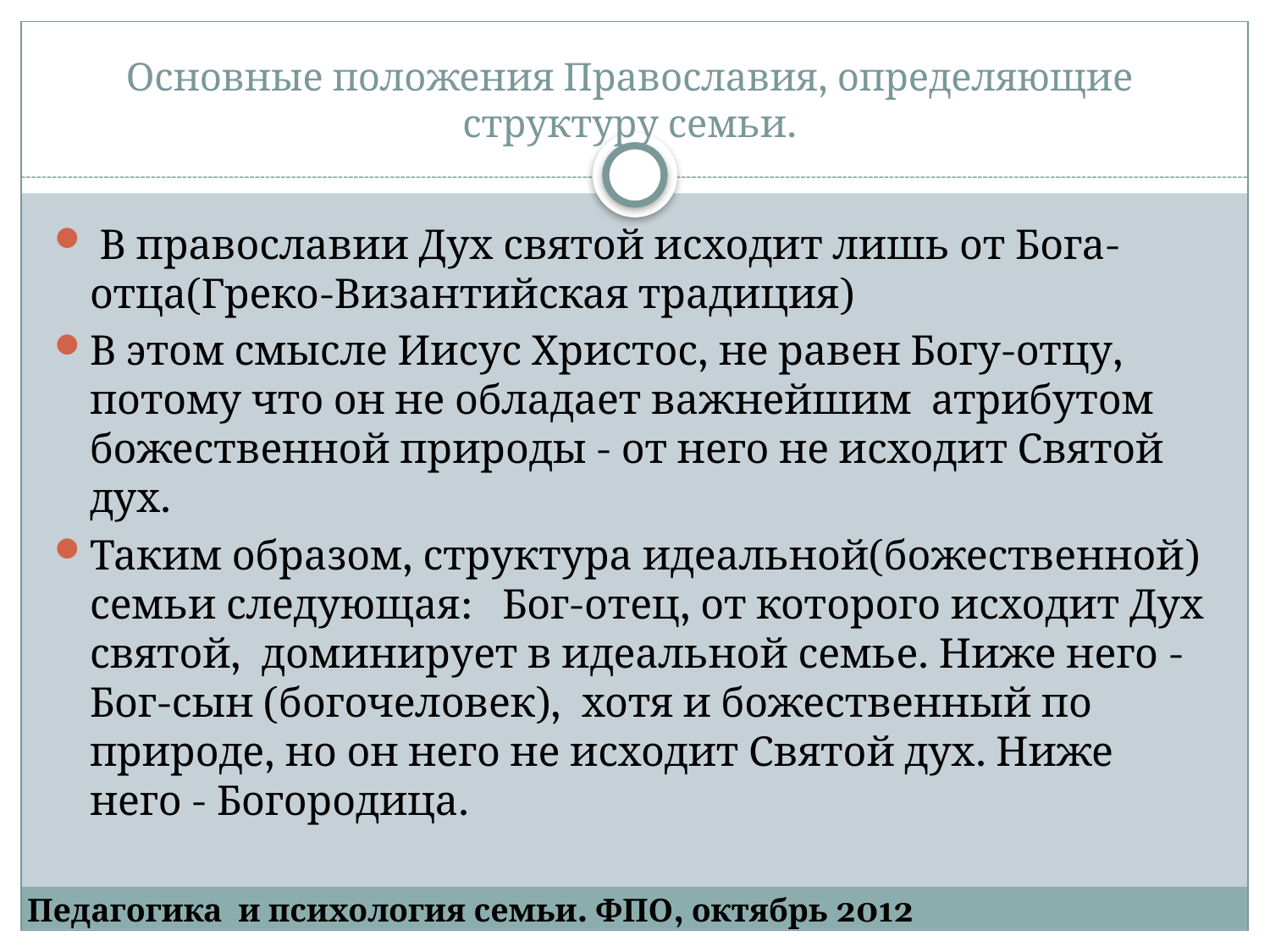

# Основные положения Православия, определяющие структуру семьи.
 В православии Дух святой исходит лишь от Бога-отца(Греко-Византийская традиция)
В этом смысле Иисус Христос, не равен Богу-отцу, потому что он не обладает важнейшим  атрибутом божественной природы - от него не исходит Святой дух.
Таким образом, структура идеальной(божественной) семьи следующая:   Бог-отец, от которого исходит Дух святой,  доминирует в идеальной семье. Ниже него - Бог-сын (богочеловек),  хотя и божественный по природе, но он него не исходит Святой дух. Ниже него - Богородица.
Педагогика  и психология семьи. ФПО, октябрь 2012